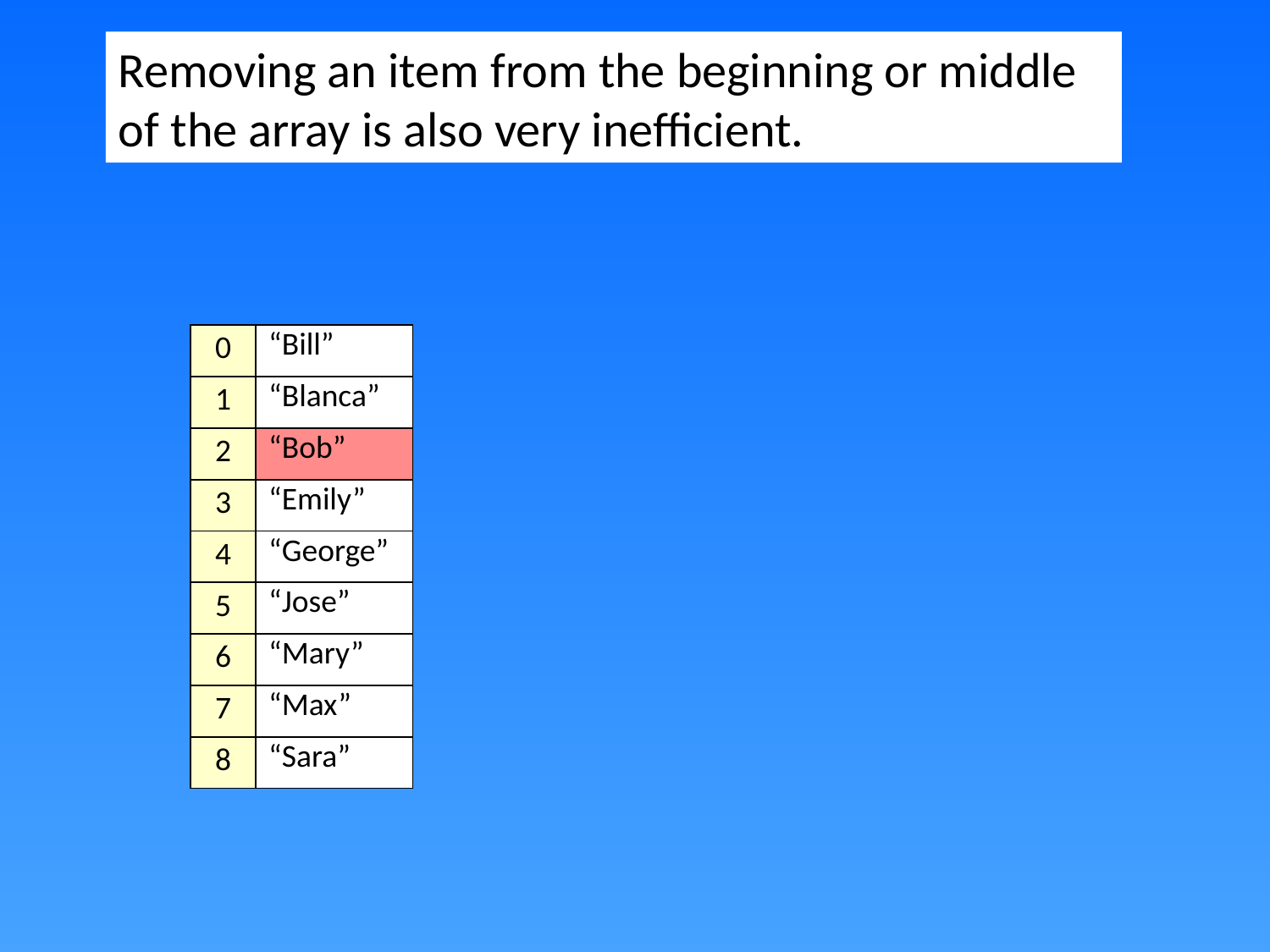

Removing an item from the beginning or middle of the array is also very inefficient.
| 0 | “Bill” |
| --- | --- |
| 1 | “Blanca” |
| 2 | “Bob” |
| 3 | “Emily” |
| 4 | “George” |
| 5 | “Jose” |
| 6 | “Mary” |
| 7 | “Max” |
| 8 | “Sara” |